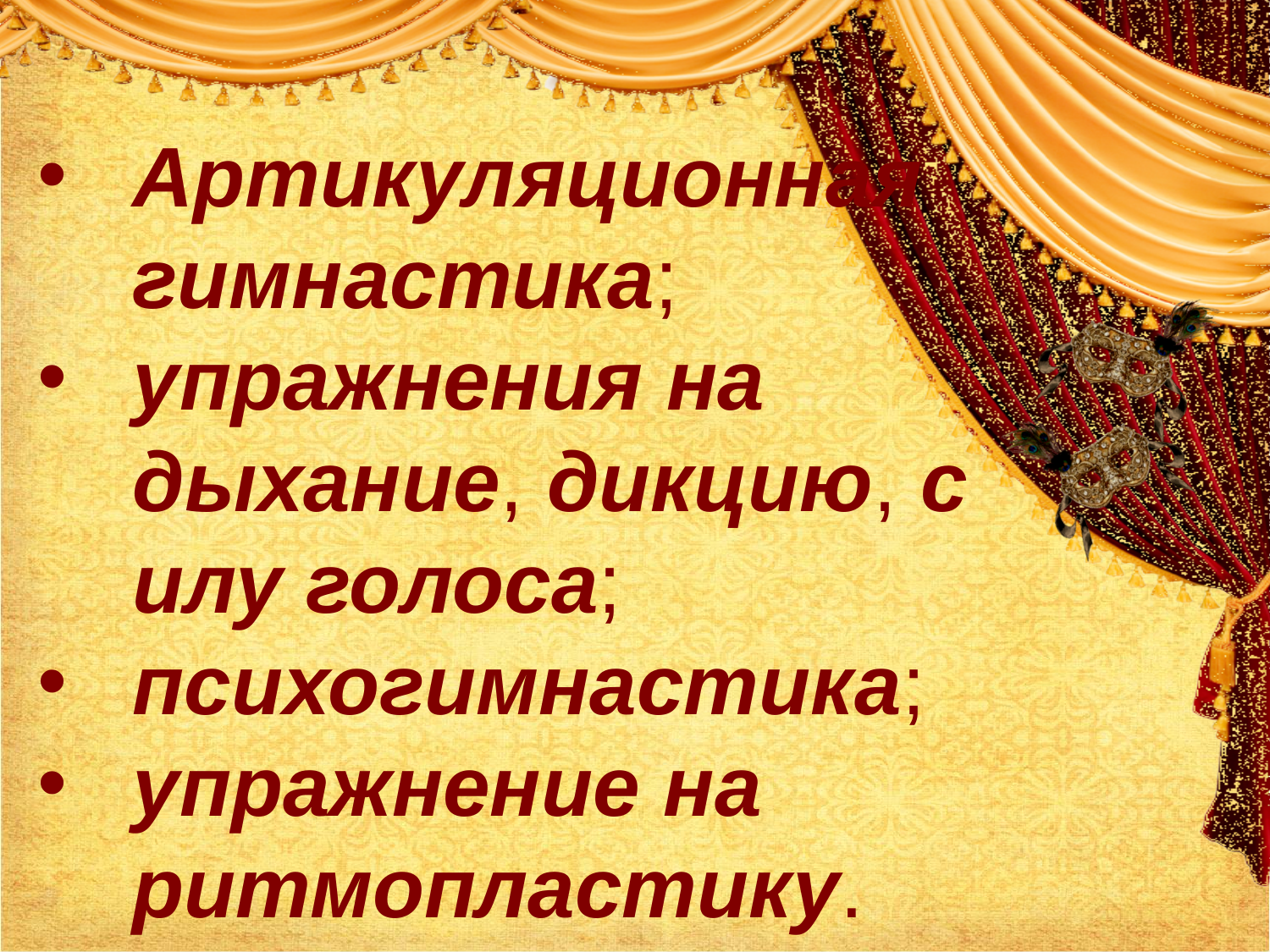

Артикуляционная гимнастика;
упражнения на дыхание, дикцию, силу голоса;
психогимнастика;
упражнение на ритмопластику.